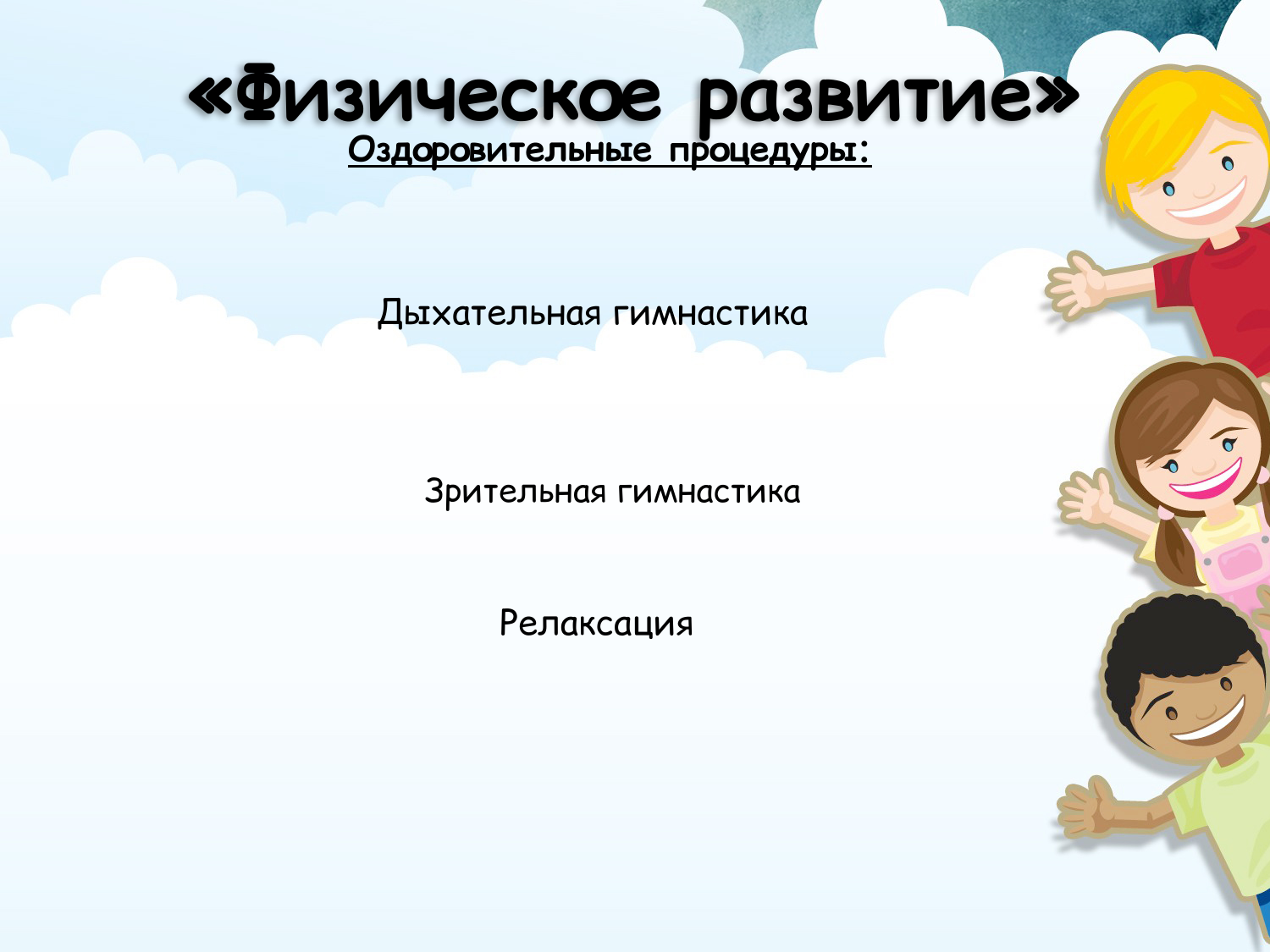

# «Физическое развитие»
Оздоровительные процедуры:

Дыхательная гимнастика

Зрительная гимнастика

Релаксация